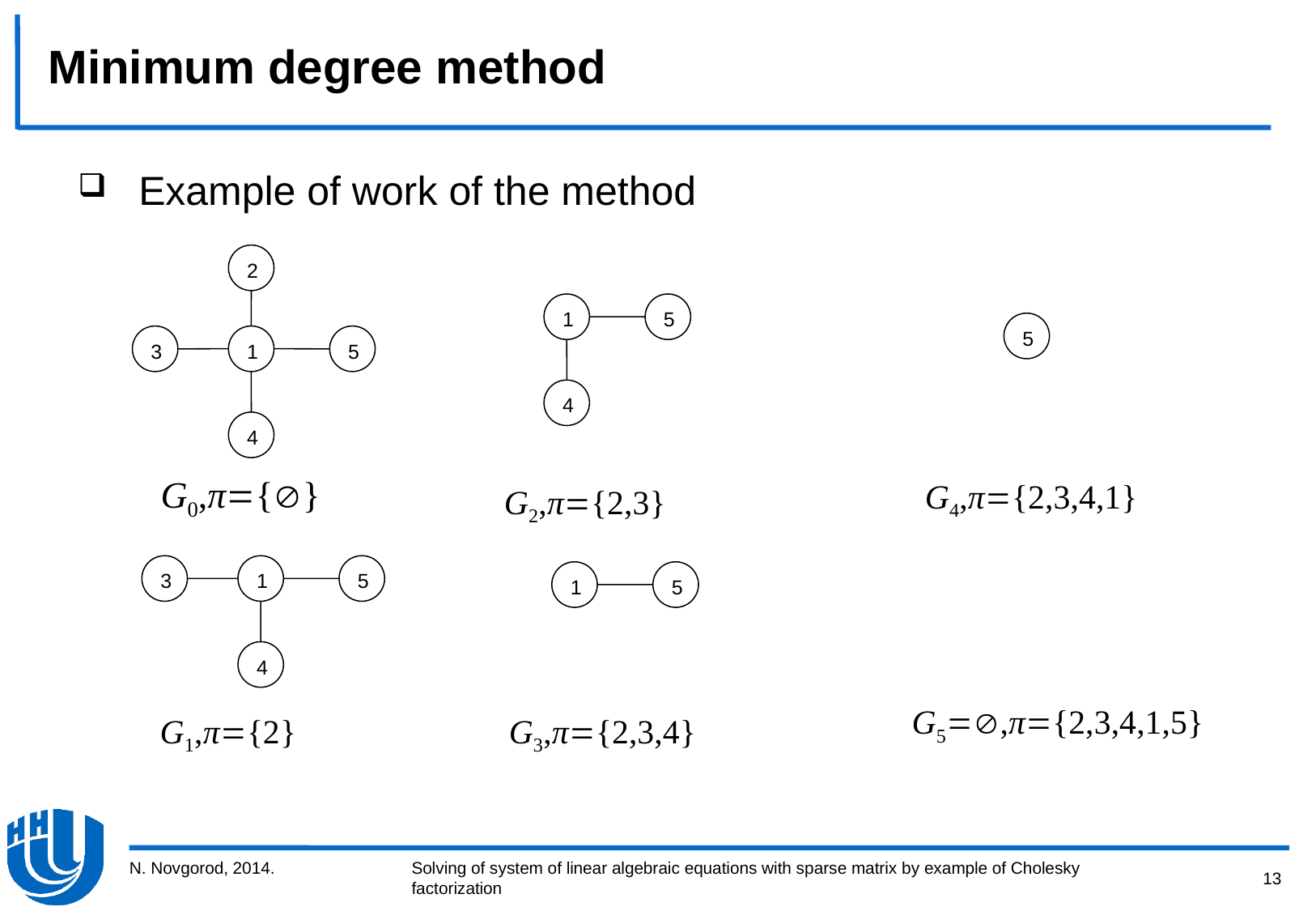

# Minimum degree method

Example of work of the method

2
3
1
5
4

1
5
4

5
G0,π={∅}
G4,π={2,3,4,1}

3
1
5
4
G2,π={2,3}

1
5
G5=∅,π={2,3,4,1,5}
G1,π={2}
G3,π={2,3,4}
N. Novgorod, 2014.
13
Solving of system of linear algebraic equations with sparse matrix by example of Cholesky factorization